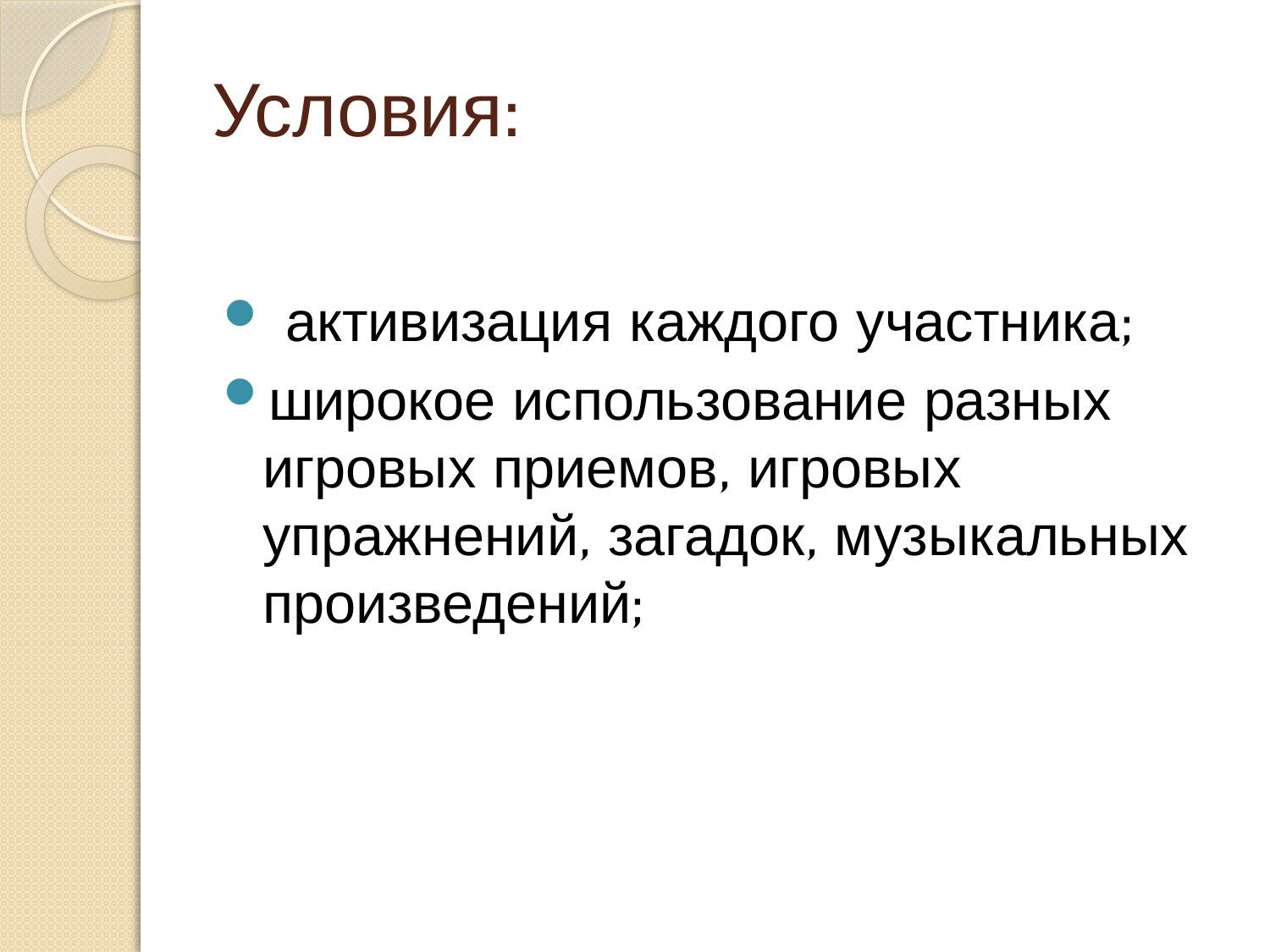

# Условия:

 активизация каждого участника;
широкое использование разных игровых приемов, игровых упражнений, загадок, музыкальных произведений;